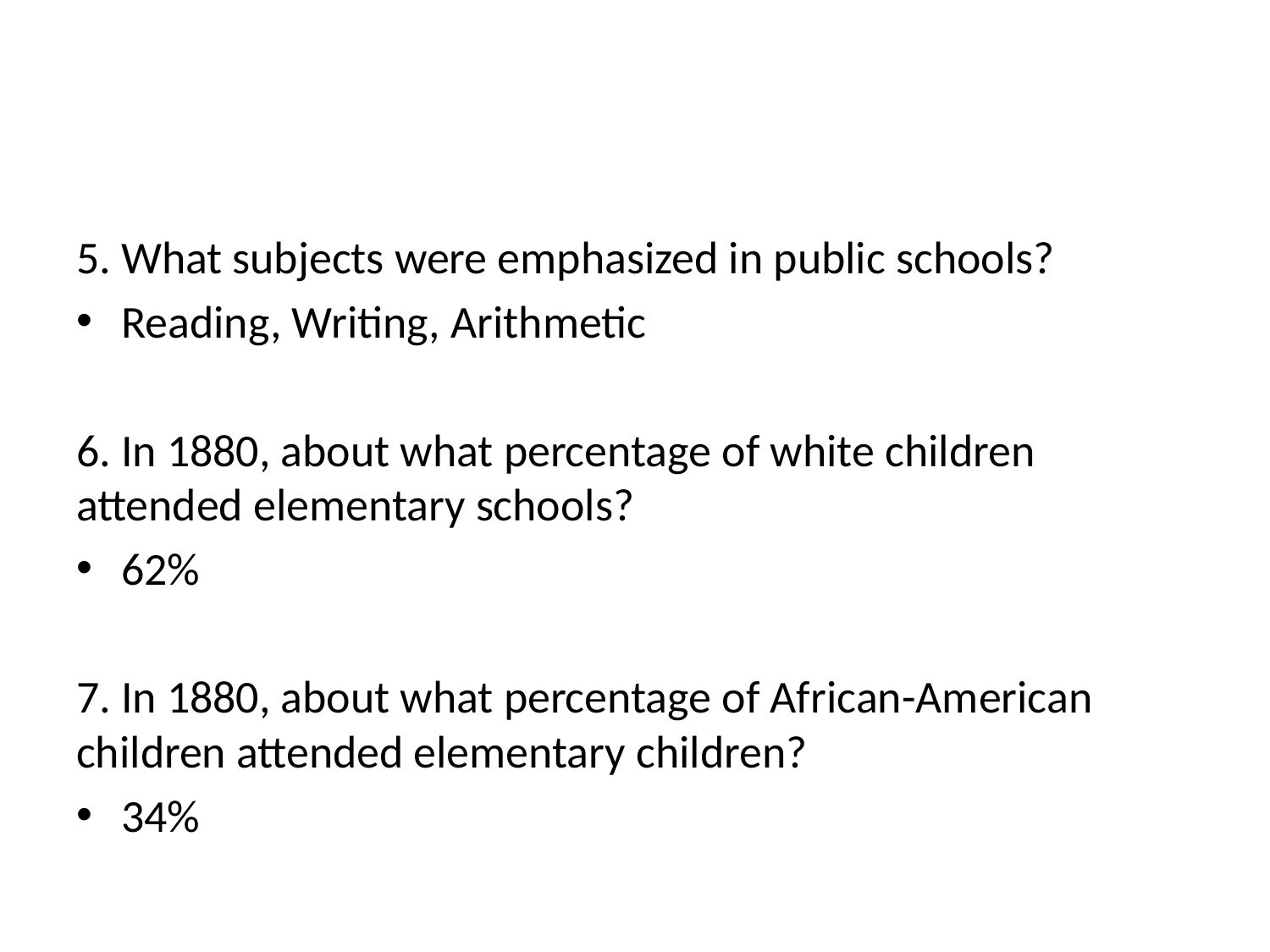

#
5. What subjects were emphasized in public schools?
Reading, Writing, Arithmetic

6. In 1880, about what percentage of white children attended elementary schools?
62%

7. In 1880, about what percentage of African-American children attended elementary children?
34%